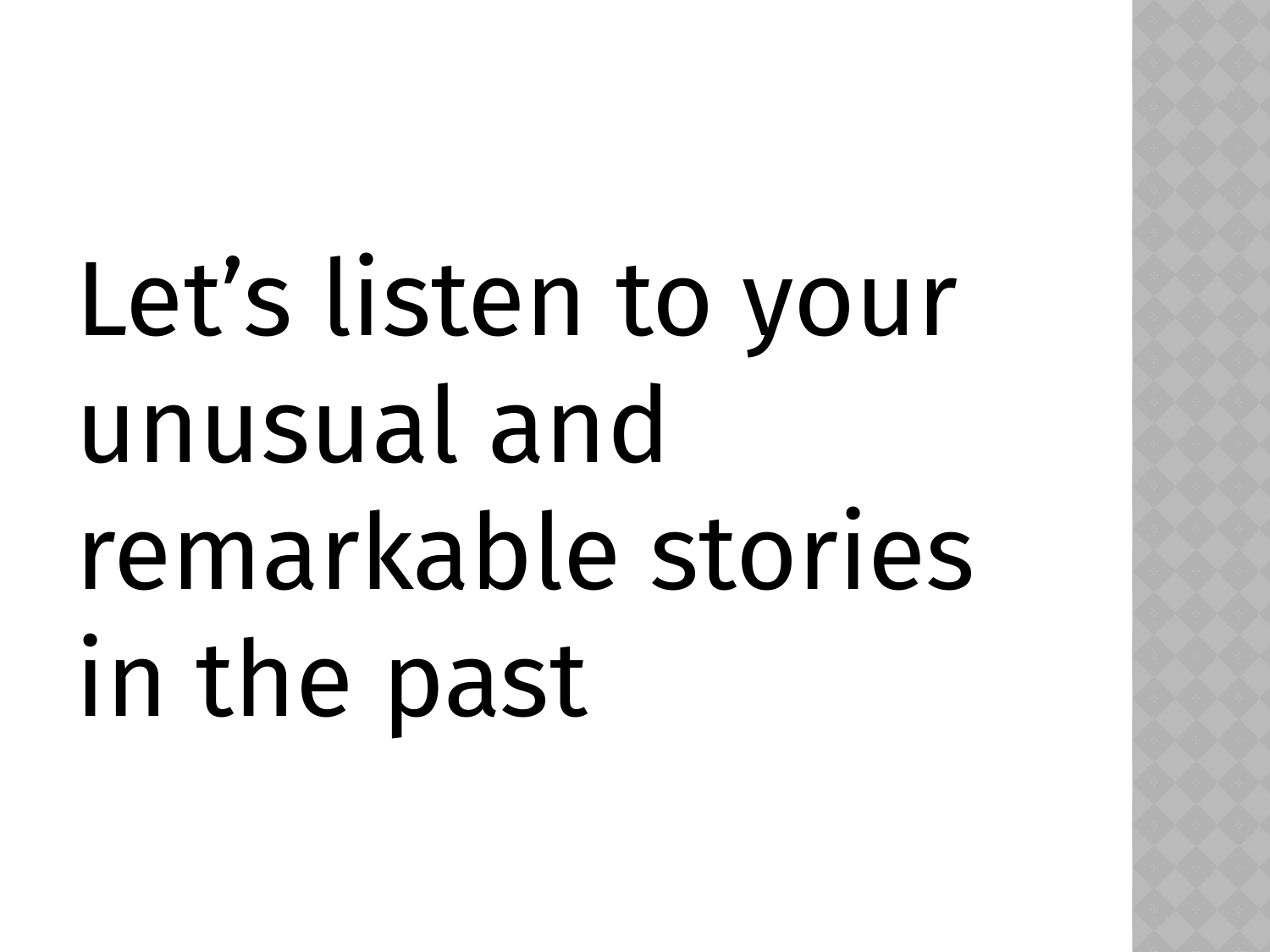

#
Let’s listen to your unusual and remarkable stories in the past